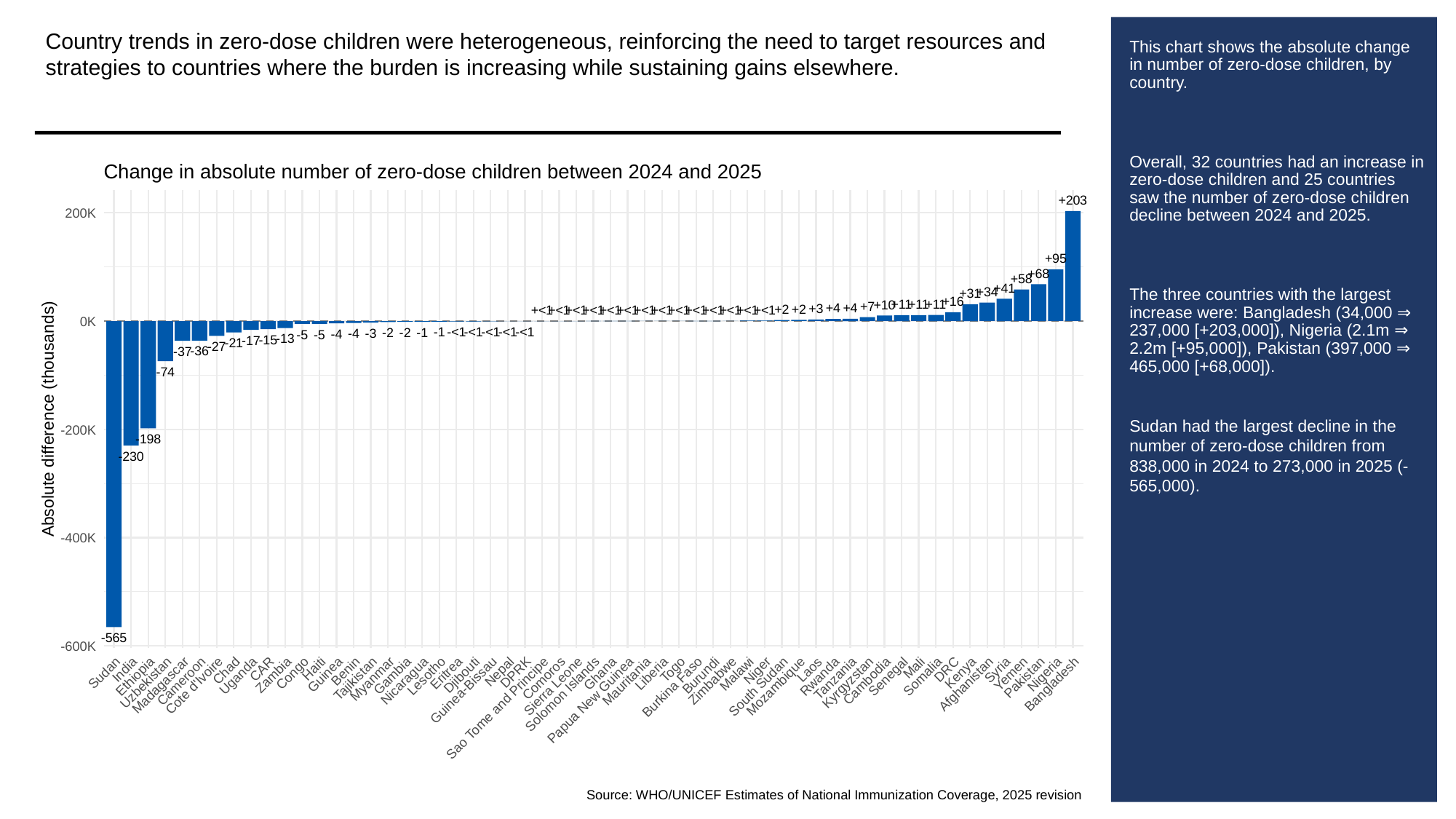

Country trends in zero-dose children were heterogeneous, reinforcing the need to target resources and strategies to countries where the burden is increasing while sustaining gains elsewhere.
# This chart shows the absolute change in number of zero-dose children, by country.

Overall, 32 countries had an increase in zero-dose children and 25 countries saw the number of zero-dose children decline between 2024 and 2025.

The three countries with the largest increase were: Bangladesh (34,000 ⇒ 237,000 [+203,000]), Nigeria (2.1m ⇒ 2.2m [+95,000]), Pakistan (397,000 ⇒ 465,000 [+68,000]).

Sudan had the largest decline in the number of zero-dose children from 838,000 in 2024 to 273,000 in 2025 (-565,000).

Change in absolute number of zero-dose children between 2024 and 2025

+203
200K

+95

+68

+58
+41

+34
+31

+16

+11
+11
+11
+10
+7

+4
+4
+3

+2
+2
+<1
+<1
+<1
+<1
+<1
+<1
+<1
+<1
+<1
+<1
+<1
+<1
+<1
+<1

0K

-<1
-<1
-<1
-<1
-<1
-1
-1
-2
-2
-3
-4
-4
-5
-5
-13
-15
-17
-21
-27
-36
-37
-74

Absolute difference (thousands)
-200K

-198
-230

-400K

-565
-600K

Mali
Haiti
CAR
DRC
India
Togo
Laos
Syria
Niger
Chad
Benin
Nepal
DPRK
Kenya
Sudan
Eritrea
Congo
Liberia
Ghana
Yemen
Malawi
Nigeria
Guinea
Zambia
Djibouti
Burundi
Gambia
Uganda
Lesotho
Somalia
Ethiopia
Rwanda
Senegal
Pakistan
Tanzania
Comoros
Tajikistan
Myanmar
Nicaragua
Cambodia
Zimbabwe
Cameroon
Mauritania
Uzbekistan
Kyrgyzstan
Afghanistan
Bangladesh
Madagascar
Cote d'Ivoire
Mozambique
Sierra Leone
South Sudan
Burkina Faso
Guinea-Bissau
Solomon Islands
Papua New Guinea
Sao Tome and Principe
Source: WHO/UNICEF Estimates of National Immunization Coverage, 2025 revision